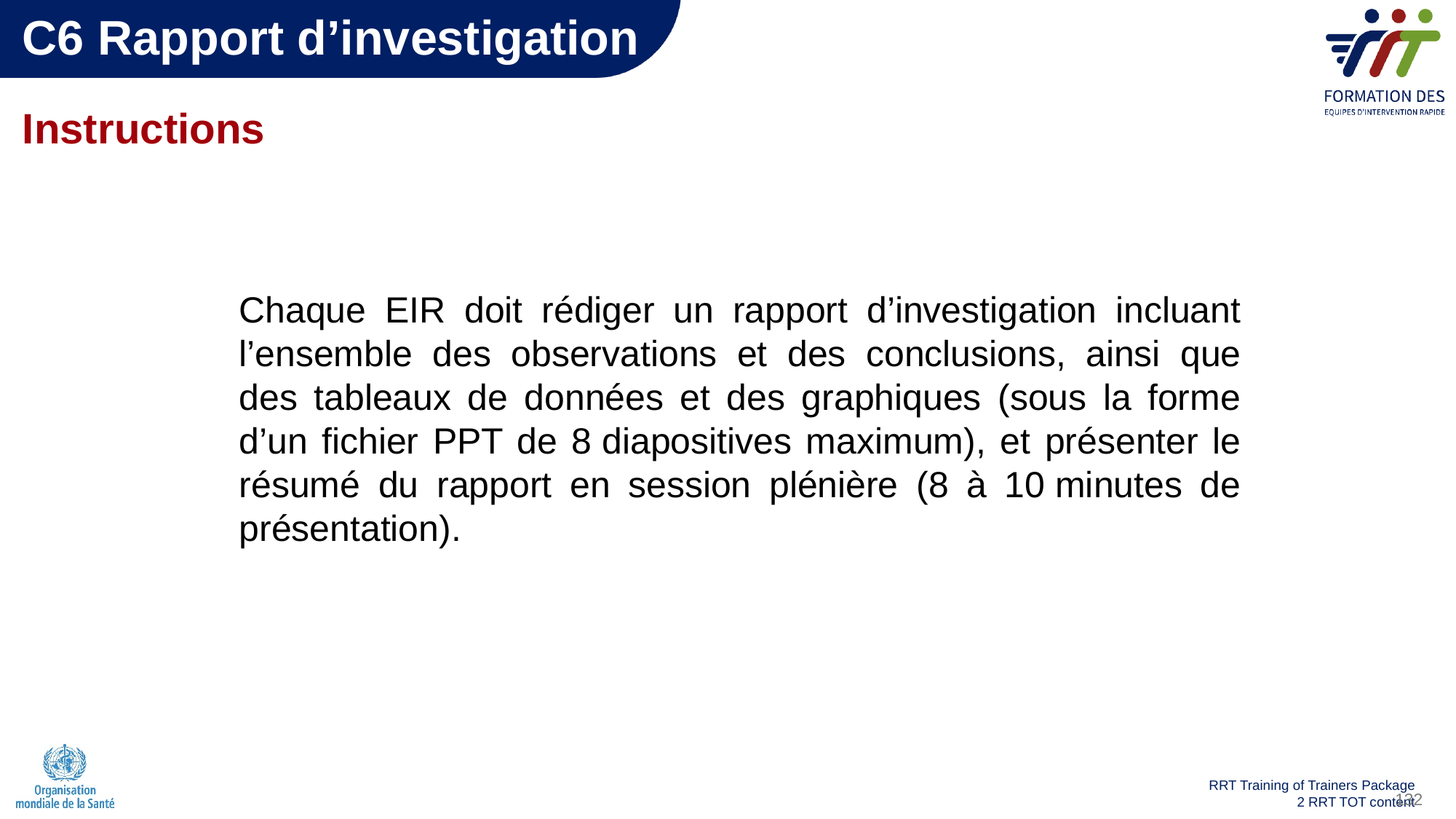

C6 Rapport d’investigation
Instructions
Chaque EIR doit rédiger un rapport d’investigation incluant l’ensemble des observations et des conclusions, ainsi que des tableaux de données et des graphiques (sous la forme d’un fichier PPT de 8 diapositives maximum), et présenter le résumé du rapport en session plénière (8 à 10 minutes de présentation).